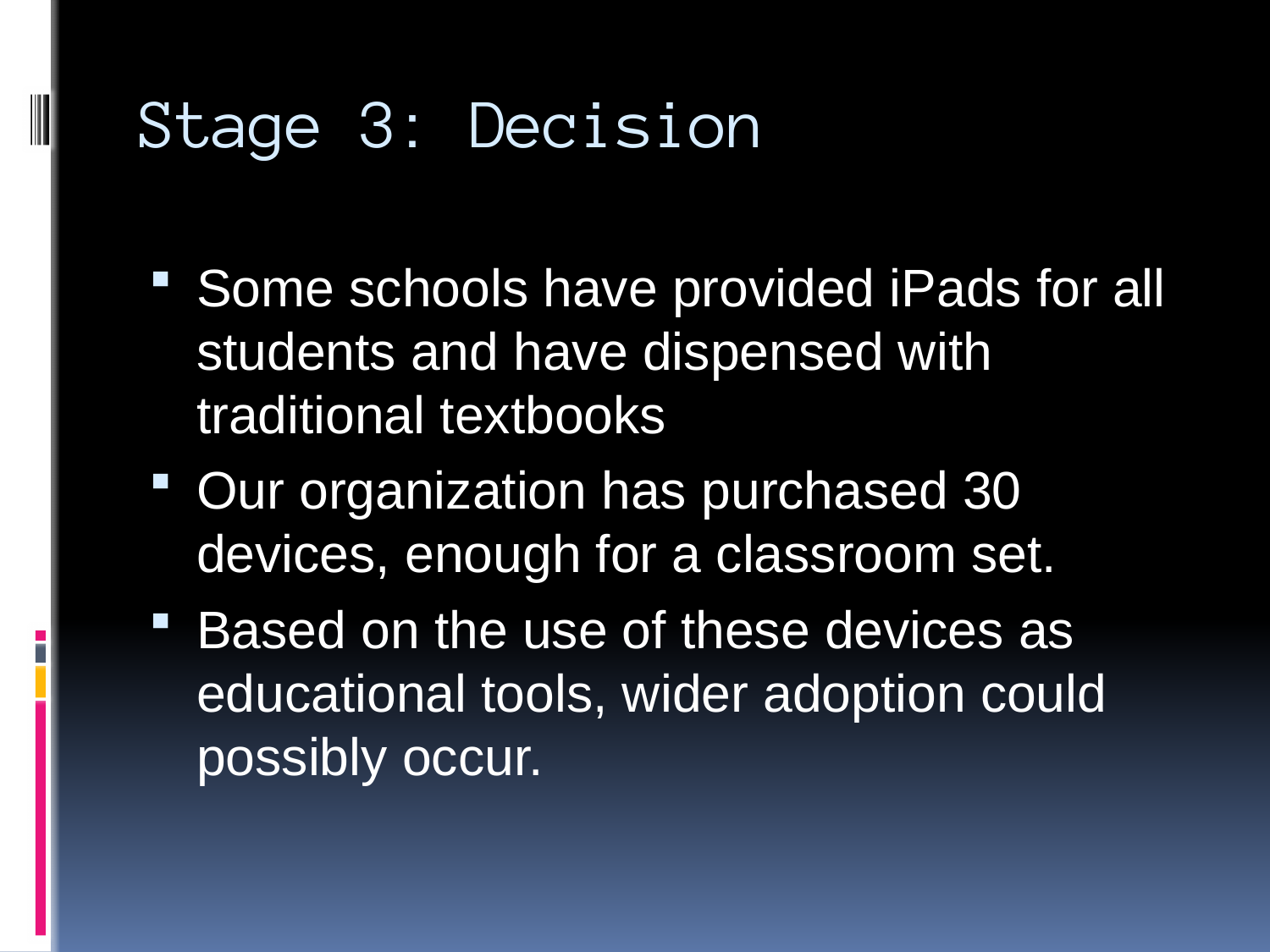

# Stage 3: Decision
Some schools have provided iPads for all students and have dispensed with traditional textbooks
Our organization has purchased 30 devices, enough for a classroom set.
Based on the use of these devices as educational tools, wider adoption could possibly occur.